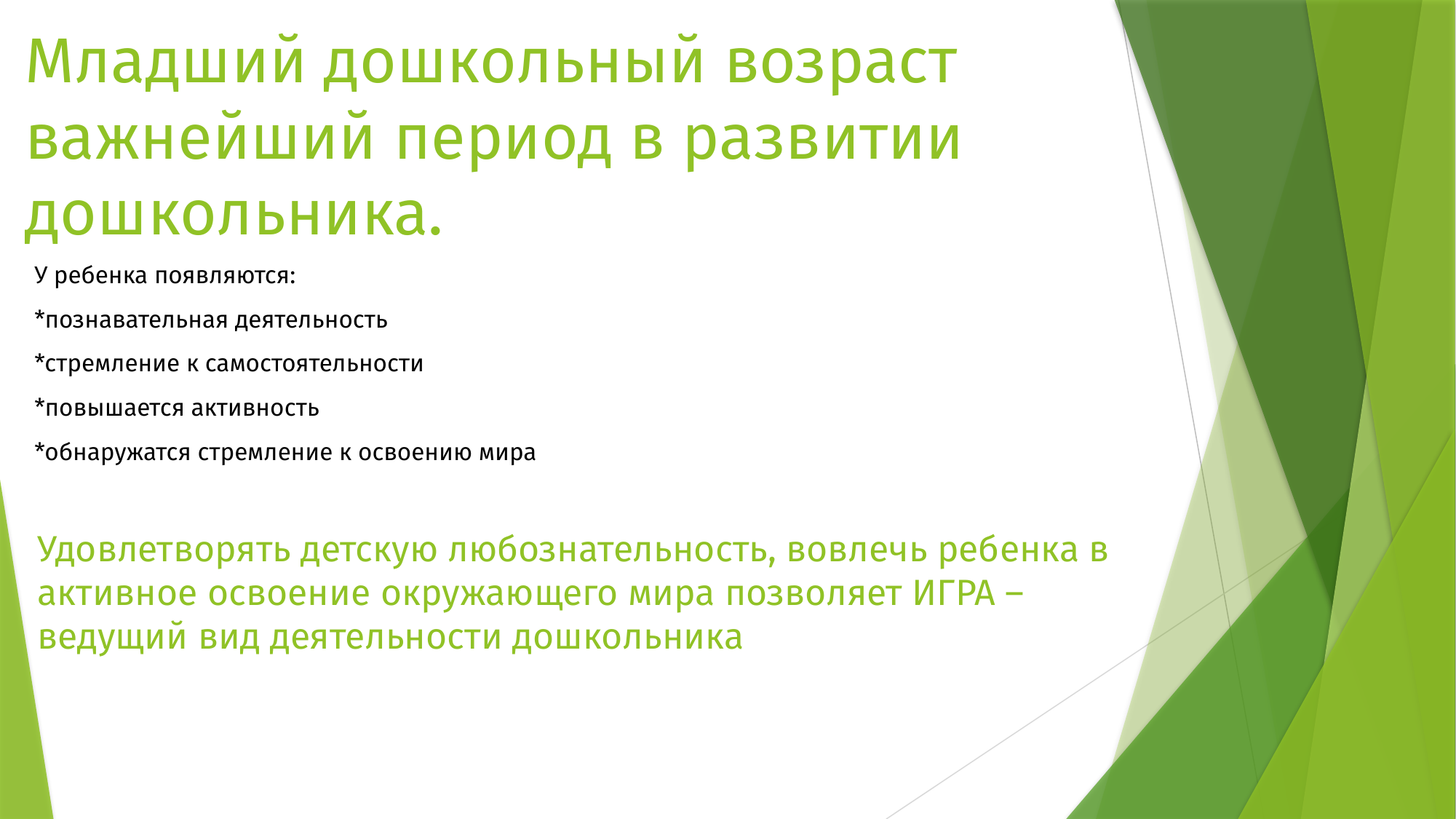

# Младший дошкольный возраст важнейший период в развитии дошкольника.
У ребенка появляются:
*познавательная деятельность
*стремление к самостоятельности
*повышается активность
*обнаружатся стремление к освоению мира
Удовлетворять детскую любознательность, вовлечь ребенка в активное освоение окружающего мира позволяет ИГРА – ведущий вид деятельности дошкольника